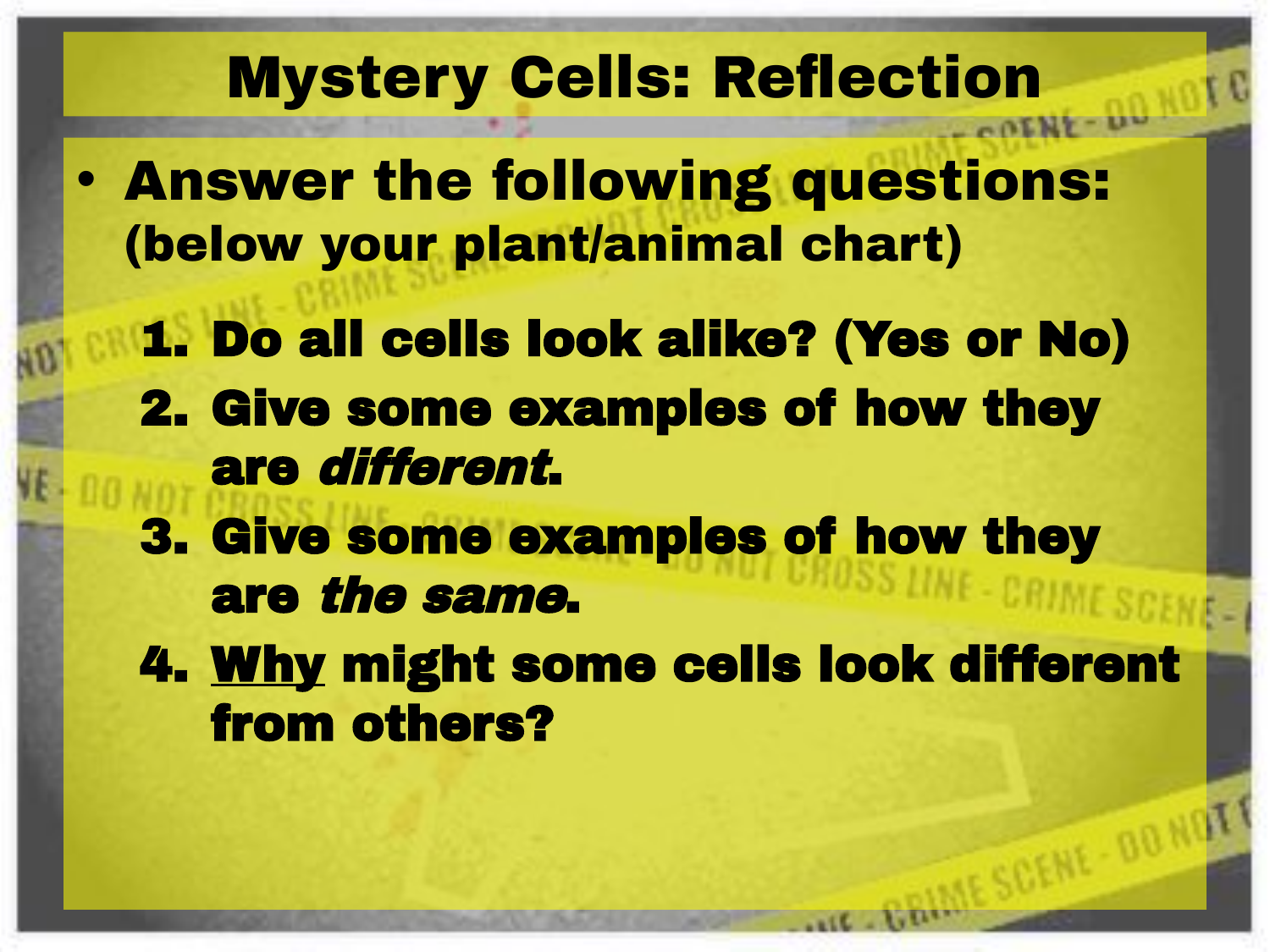

Mystery Cells: Reflection
Answer the following questions: (below your plant/animal chart)

Do all cells look alike? (Yes or No)
Give some examples of how they are different.
Give some examples of how they are the same.
Why might some cells look different from others?